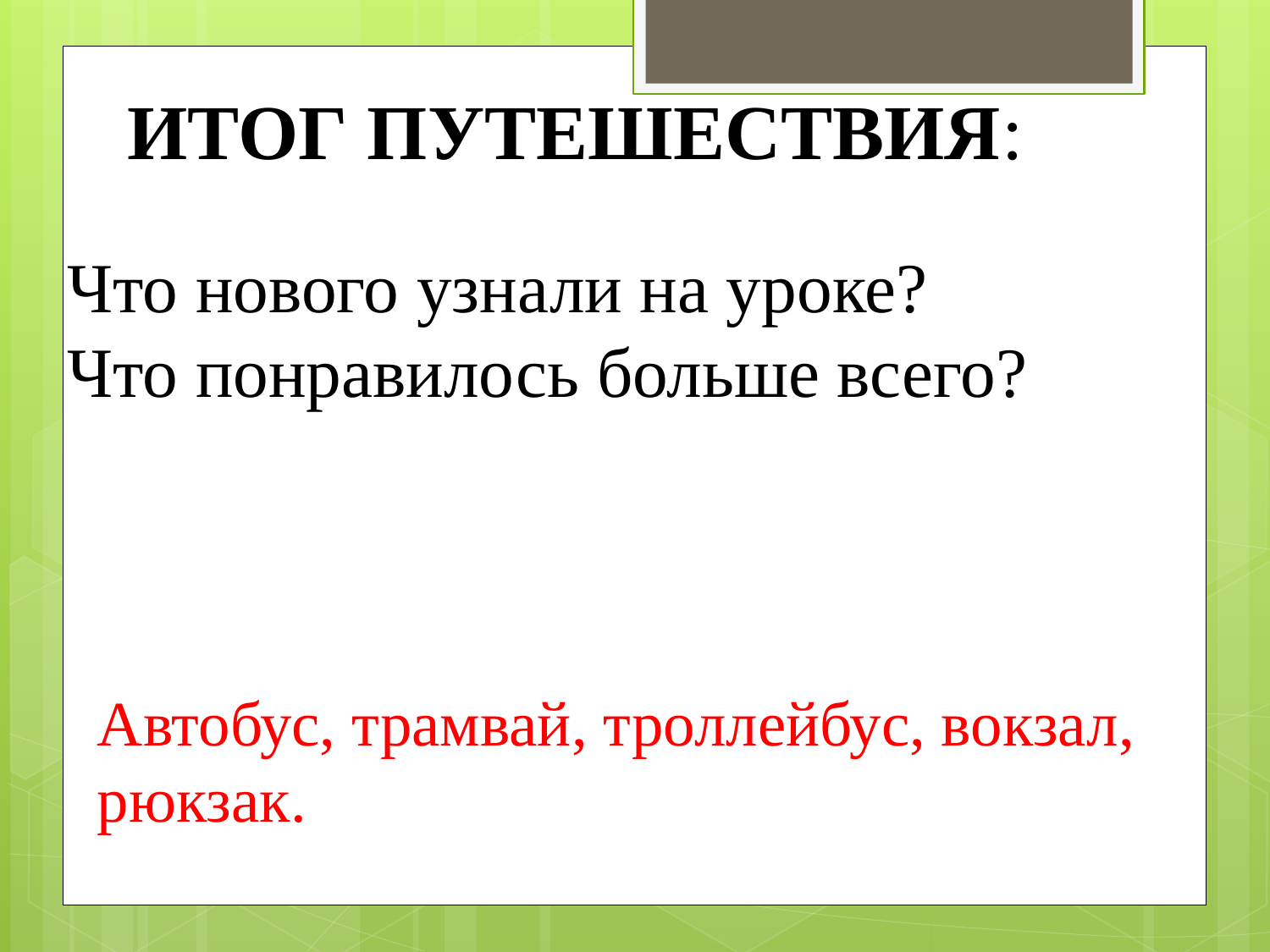

ИТОГ ПУТЕШЕСТВИЯ:
Что нового узнали на уроке?
Что понравилось больше всего?
Автобус, трамвай, троллейбус, вокзал, рюкзак.